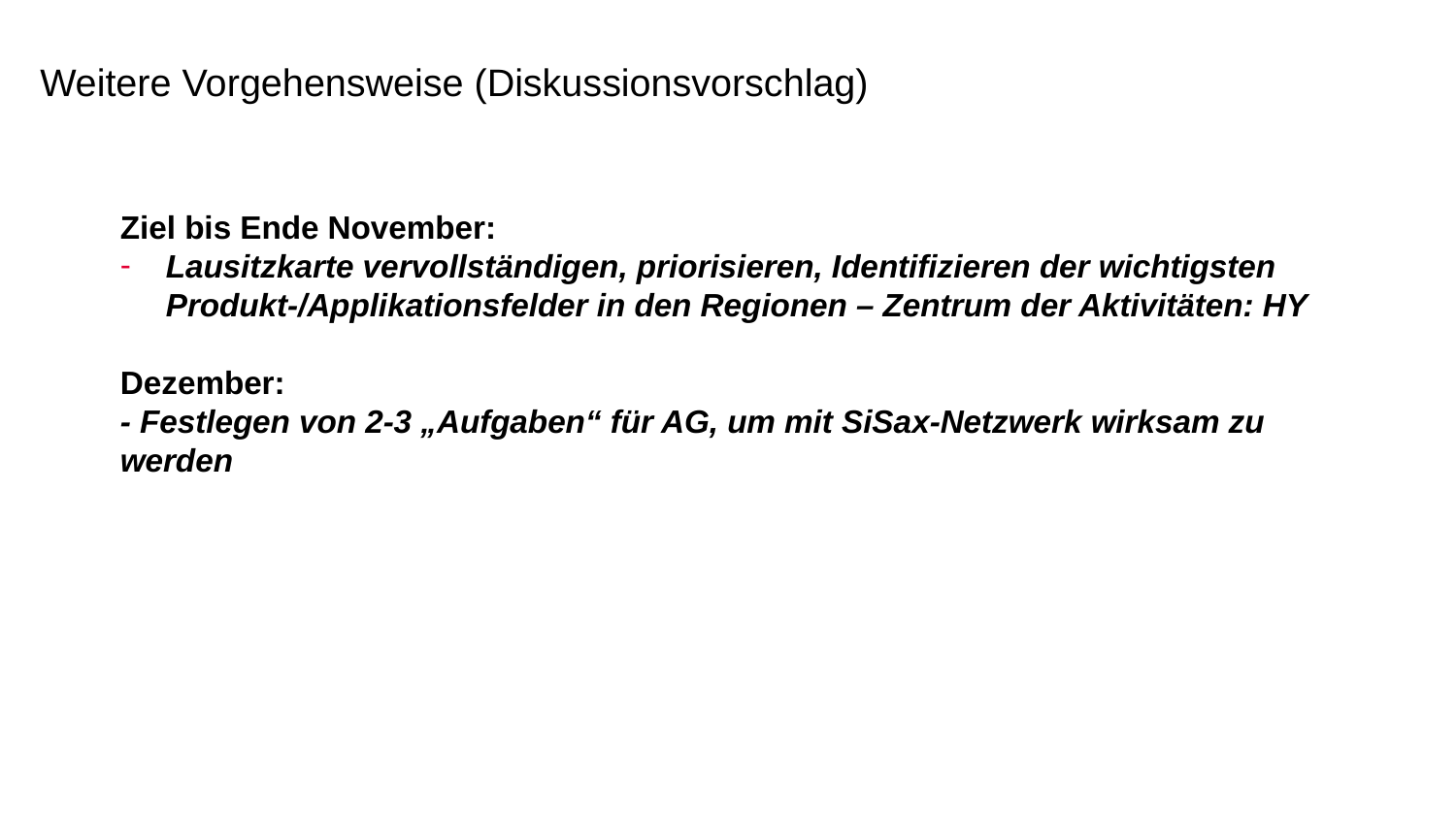

# Weitere Vorgehensweise (Diskussionsvorschlag)

Ziel bis Ende November:
Lausitzkarte vervollständigen, priorisieren, Identifizieren der wichtigsten   Produkt-/Applikationsfelder in den Regionen – Zentrum der Aktivitäten: HY

Dezember:
- Festlegen von 2-3 „Aufgaben“ für AG, um mit SiSax-Netzwerk wirksam zu werden
8